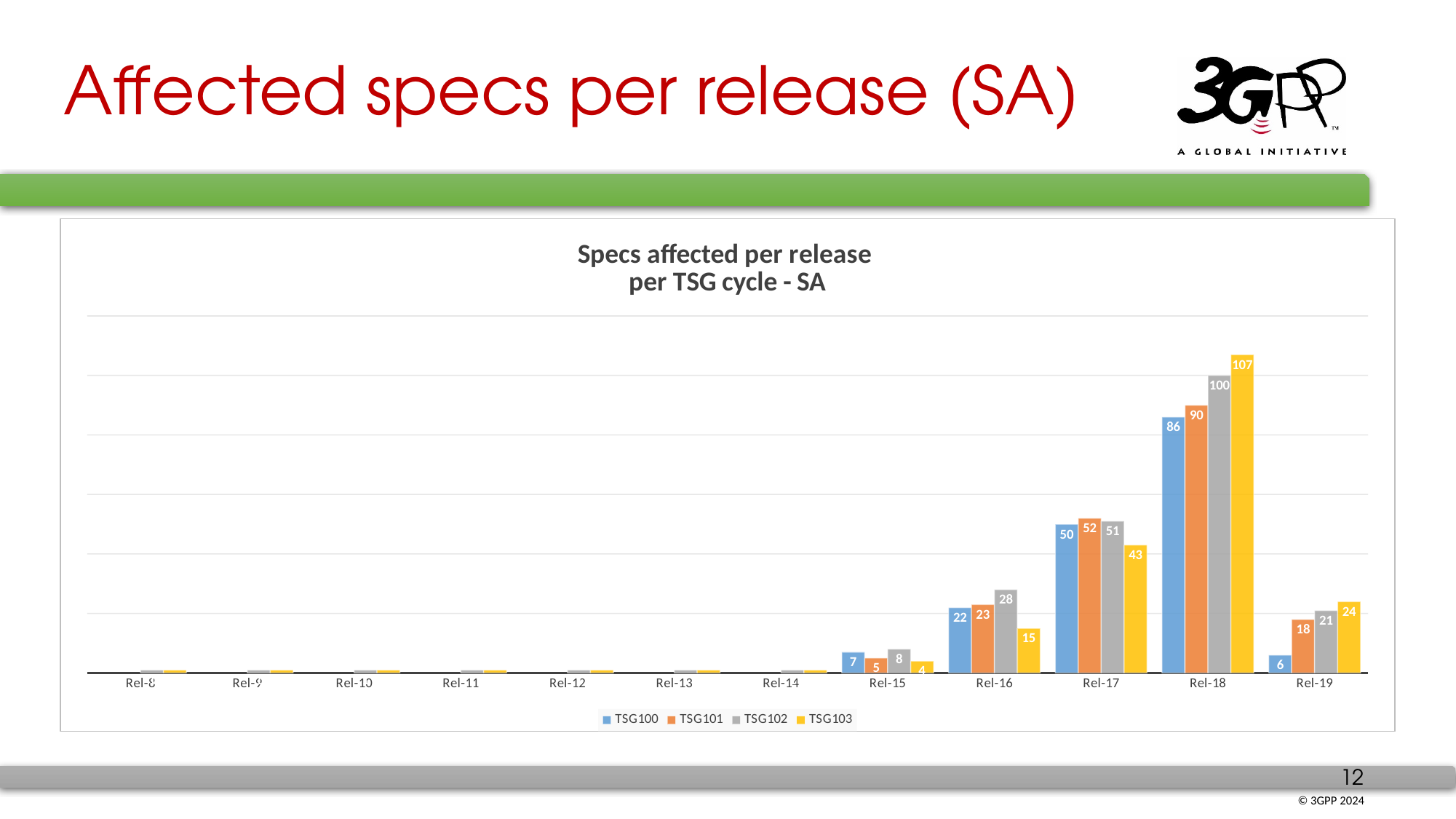

# Affected specs per release (SA)

### Chart: Specs affected per release per TSG cycle - SA

| Category | TSG100 | TSG101 | TSG102 | TSG103 |
|---|---|---|---|---|
| Rel-8 | None | None | 1.0 | 1.0 |
| Rel-9 | None | None | 1.0 | 1.0 |
| Rel-10 | None | None | 1.0 | 1.0 |
| Rel-11 | None | None | 1.0 | 1.0 |
| Rel-12 | None | None | 1.0 | 1.0 |
| Rel-13 | None | None | 1.0 | 1.0 |
| Rel-14 | None | None | 1.0 | 1.0 |
| Rel-15 | 7.0 | 5.0 | 8.0 | 4.0 |
| Rel-16 | 22.0 | 23.0 | 28.0 | 15.0 |
| Rel-17 | 50.0 | 52.0 | 51.0 | 43.0 |
| Rel-18 | 86.0 | 90.0 | 100.0 | 107.0 |
| Rel-19 | 6.0 | 18.0 | 21.0 | 24.0 |